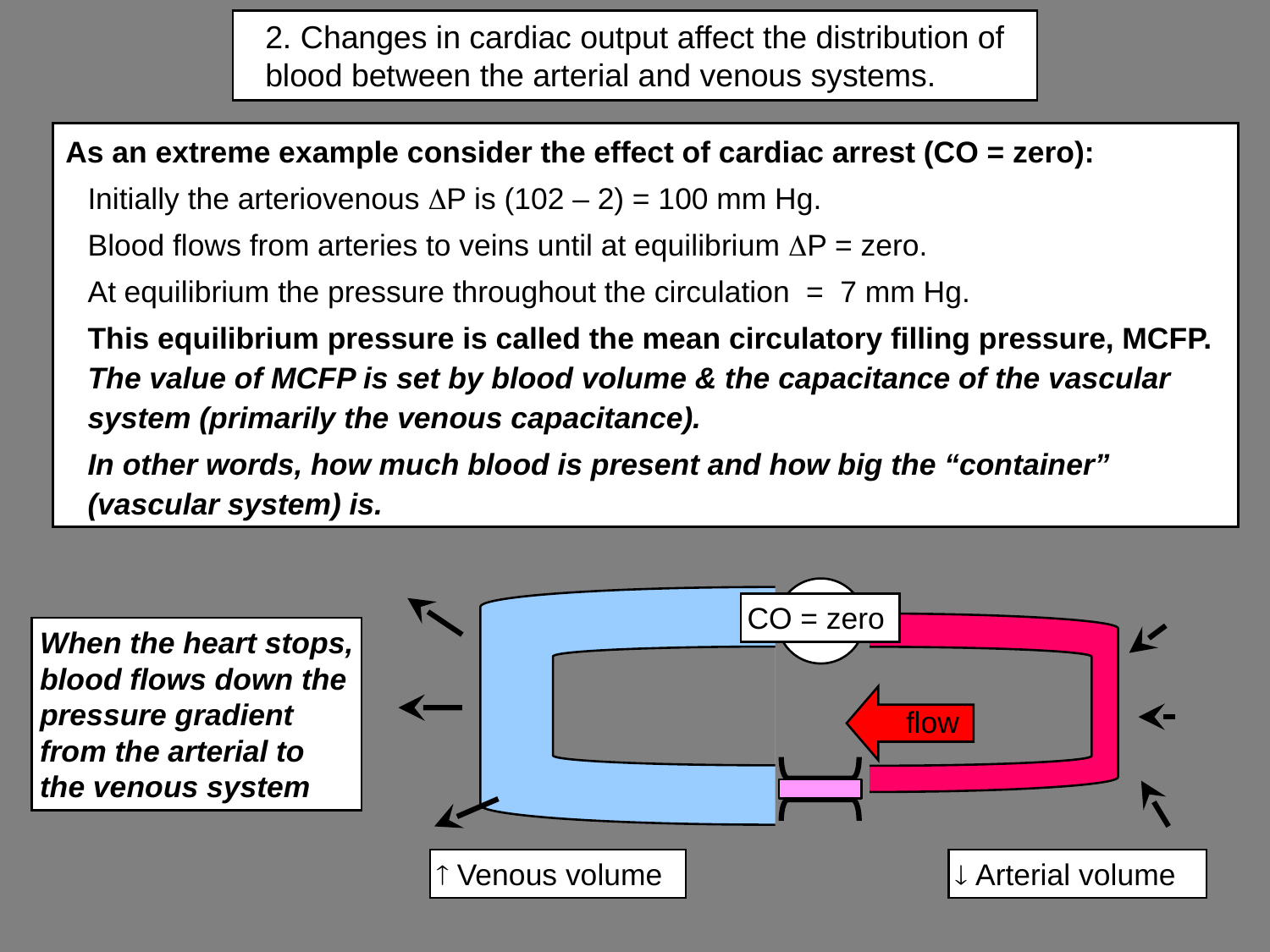

# 2. Changes in cardiac output affect the distribution of blood between the arterial and venous systems.
As an extreme example consider the effect of cardiac arrest (CO = zero):
Initially the arteriovenous ΔP is (102 – 2) = 100 mm Hg.
Blood flows from arteries to veins until at equilibrium ΔP = zero.
At equilibrium the pressure throughout the circulation  =  7 mm Hg.
This equilibrium pressure is called the mean circulatory filling pressure, MCFP. The value of MCFP is set by blood volume & the capacitance of the vascular system (primarily the venous capacitance).
In other words, how much blood is present and how big the “container” (vascular system) is.

CO = zero

flow

↑ Venous volume
↓ Arterial volume
When the heart stops, blood flows down the pressure gradient from the arterial to the venous system